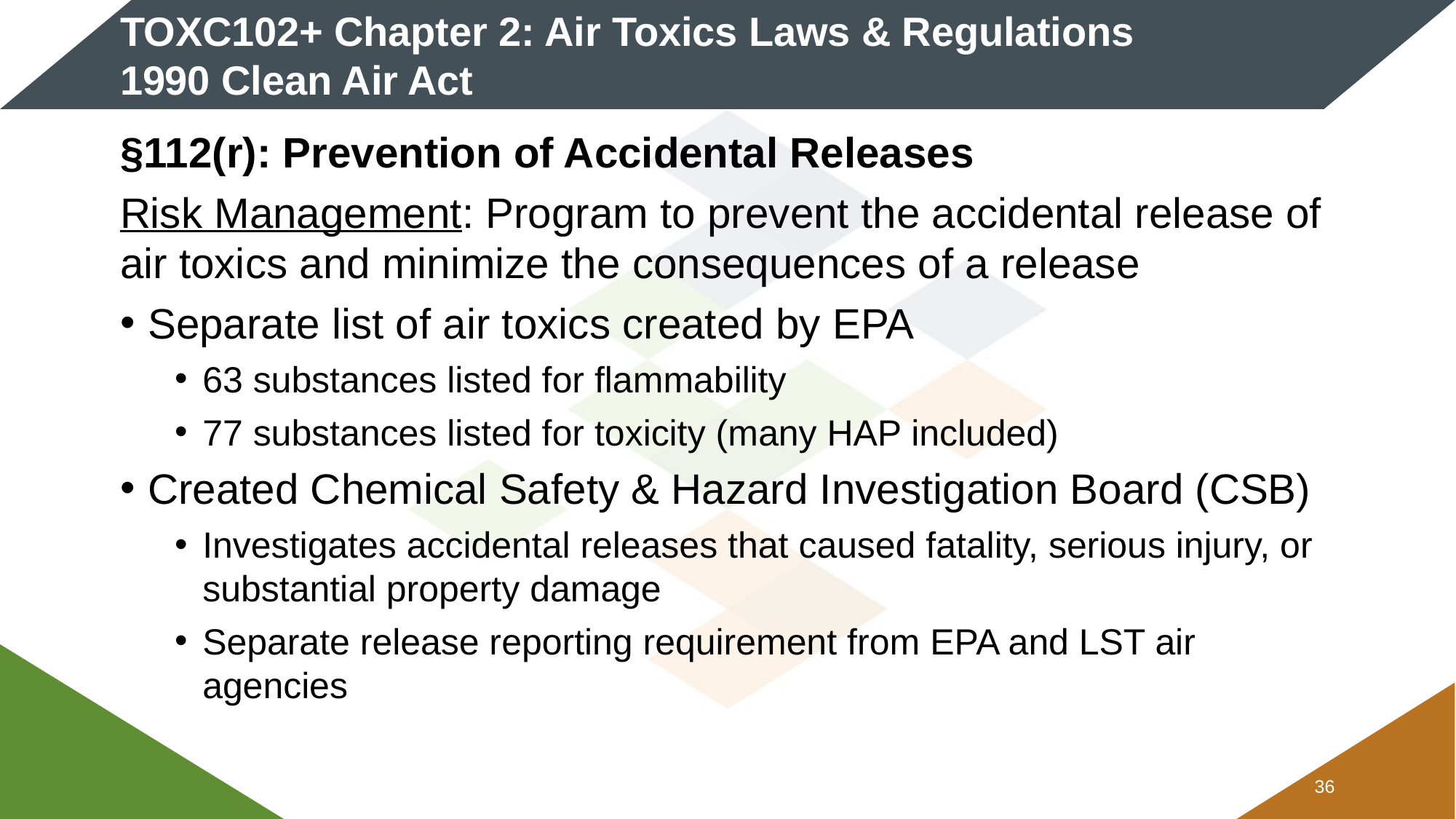

# TOXC102+ Chapter 2: Air Toxics Laws & Regulations 1990 Clean Air Act
§112(r): Prevention of Accidental Releases
Risk Management: Program to prevent the accidental release of air toxics and minimize the consequences of a release
Separate list of air toxics created by EPA
63 substances listed for flammability
77 substances listed for toxicity (many HAP included)
Created Chemical Safety & Hazard Investigation Board (CSB)
Investigates accidental releases that caused fatality, serious injury, or substantial property damage
Separate release reporting requirement from EPA and LST air agencies
36